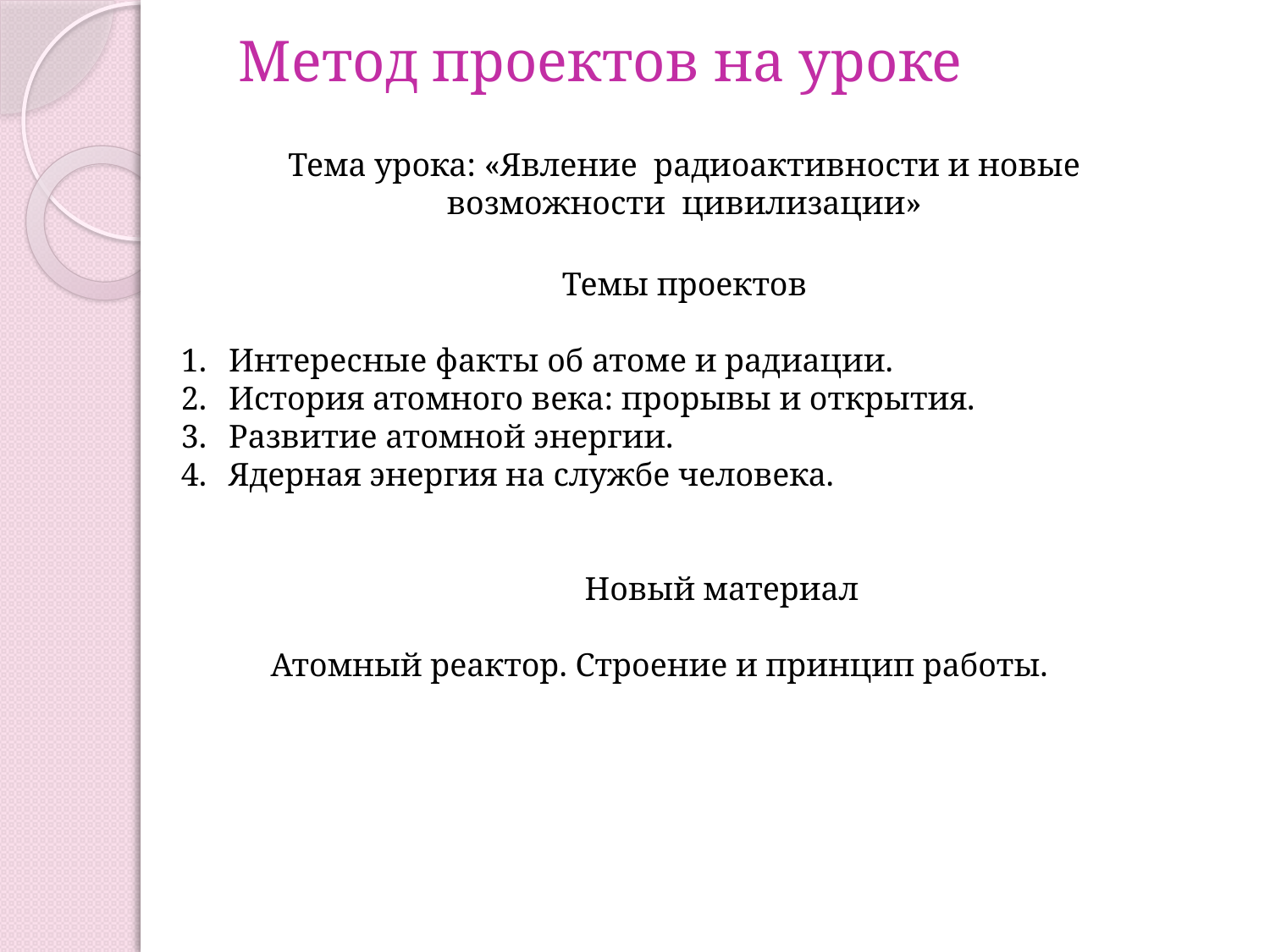

# Метод проектов на уроке
Тема урока: «Явление  радиоактивности и новые возможности  цивилизации»
Темы проектов

Интересные факты об атоме и радиации.
История атомного века: прорывы и открытия.
Развитие атомной энергии.
Ядерная энергия на службе человека.

         Новый материал

Атомный реактор. Строение и принцип работы.